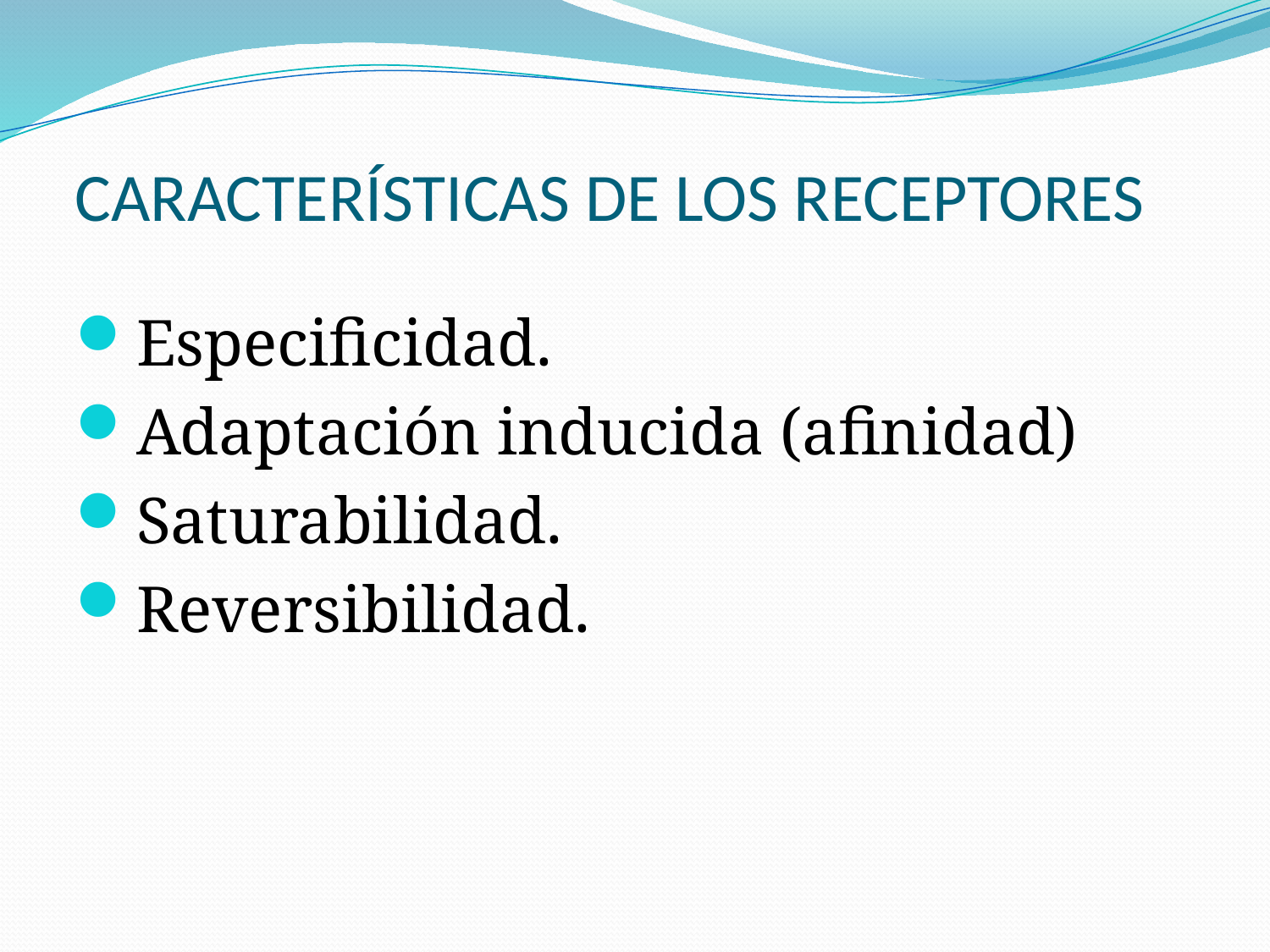

# CARACTERÍSTICAS DE LOS RECEPTORES
Especificidad.
Adaptación inducida (afinidad)
Saturabilidad.
Reversibilidad.